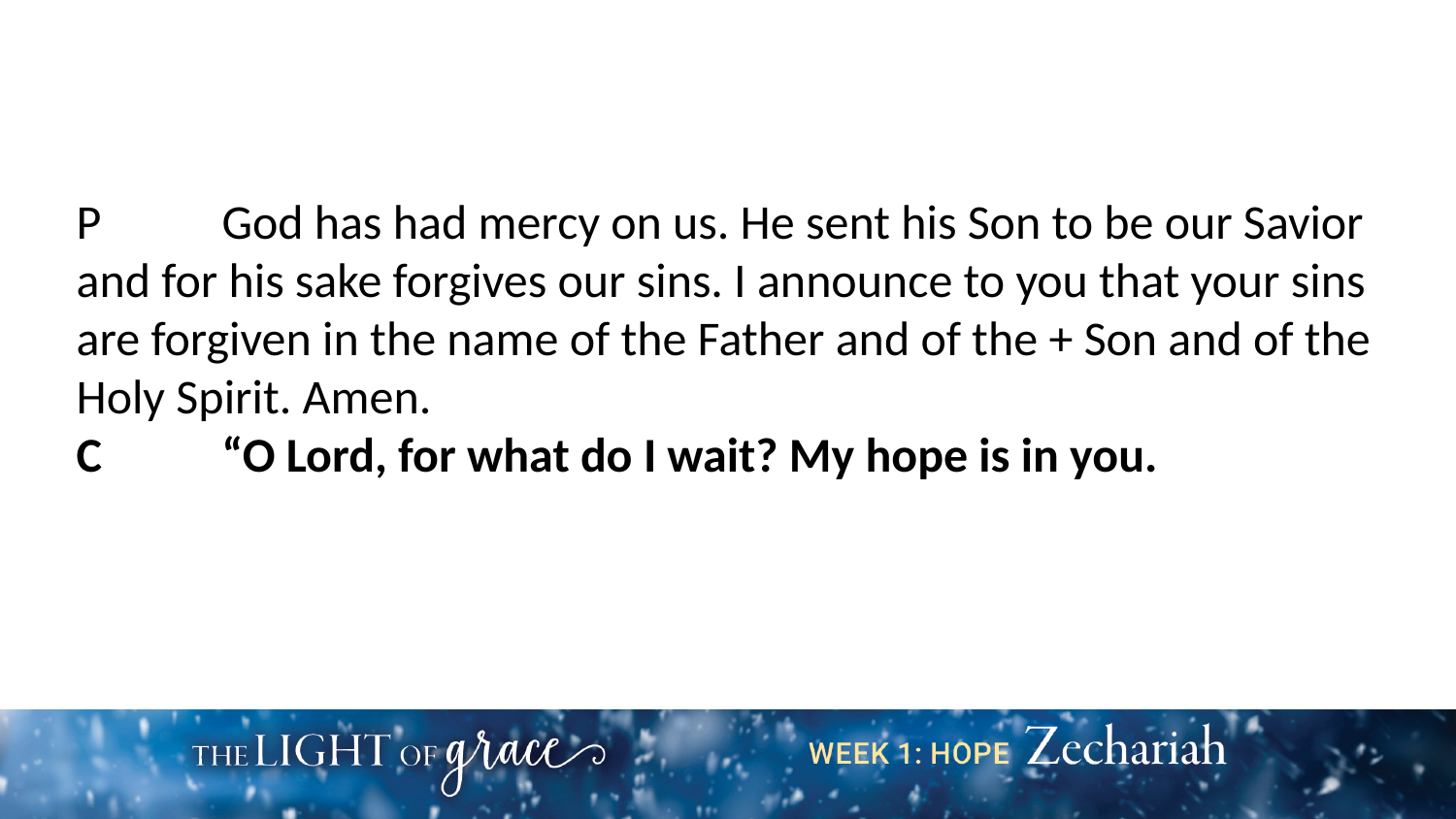

P	God has had mercy on us. He sent his Son to be our Savior and for his sake forgives our sins. I announce to you that your sins are forgiven in the name of the Father and of the + Son and of the Holy Spirit. Amen.
C	“O Lord, for what do I wait? My hope is in you.